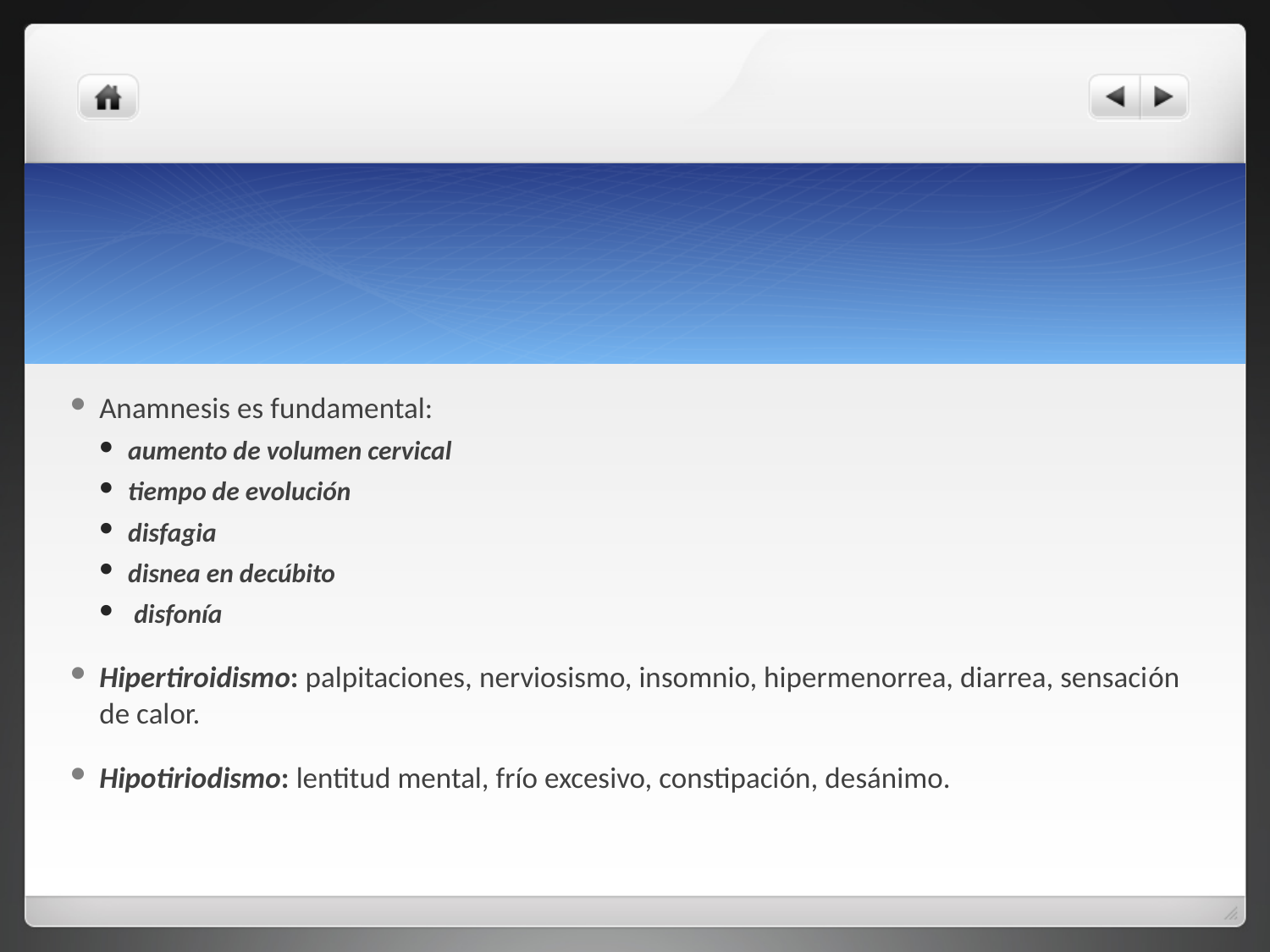

#
Anamnesis es fundamental:
aumento de volumen cervical
tiempo de evolución
disfagia
disnea en decúbito
 disfonía
Hipertiroidismo: palpitaciones, nerviosismo, insomnio, hipermenorrea, diarrea, sensación de calor.
Hipotiriodismo: lentitud mental, frío excesivo, constipación, desánimo.